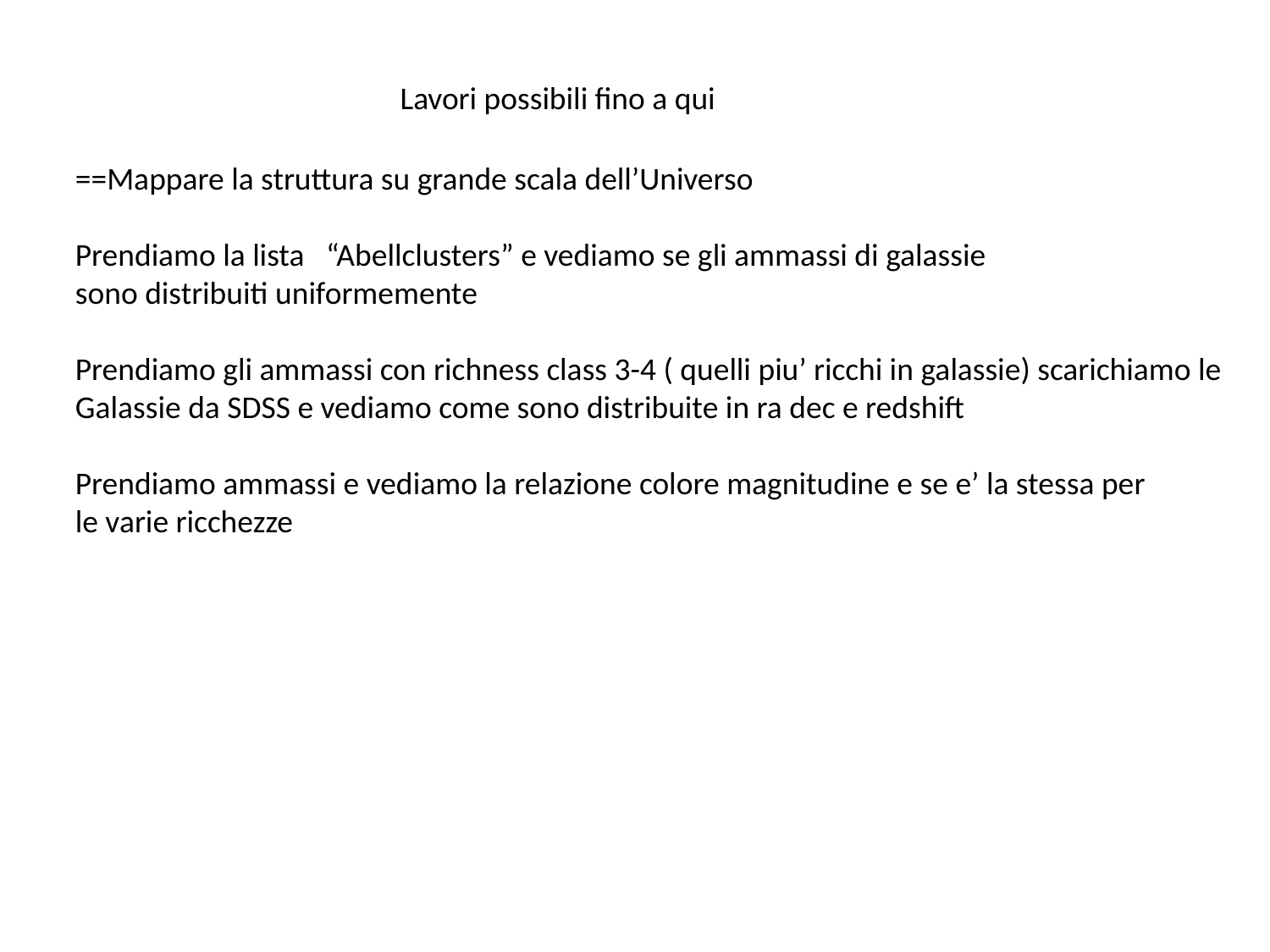

Lavori possibili fino a qui
==Mappare la struttura su grande scala dell’Universo

Prendiamo la lista   “Abellclusters” e vediamo se gli ammassi di galassie
sono distribuiti uniformemente

Prendiamo gli ammassi con richness class 3-4 ( quelli piu’ ricchi in galassie) scarichiamo le
Galassie da SDSS e vediamo come sono distribuite in ra dec e redshift

Prendiamo ammassi e vediamo la relazione colore magnitudine e se e’ la stessa per
le varie ricchezze